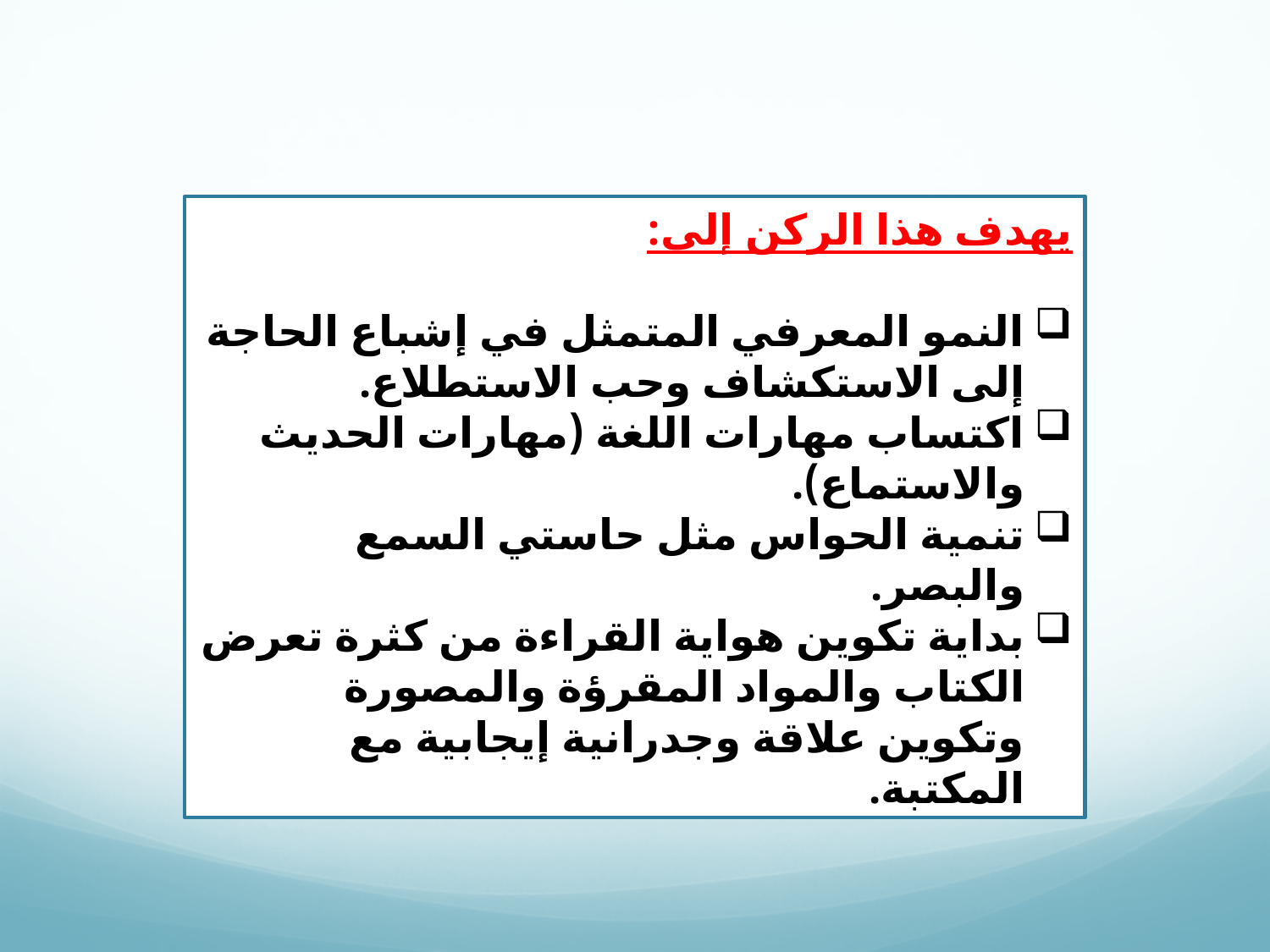

يهدف هذا الركن إلى:

النمو المعرفي المتمثل في إشباع الحاجة إلى الاستكشاف وحب الاستطلاع.
اكتساب مهارات اللغة (مهارات الحديث والاستماع).
تنمية الحواس مثل حاستي السمع والبصر.
بداية تكوين هواية القراءة من كثرة تعرض الكتاب والمواد المقرؤة والمصورة وتكوين علاقة وجدرانية إيجابية مع المكتبة.